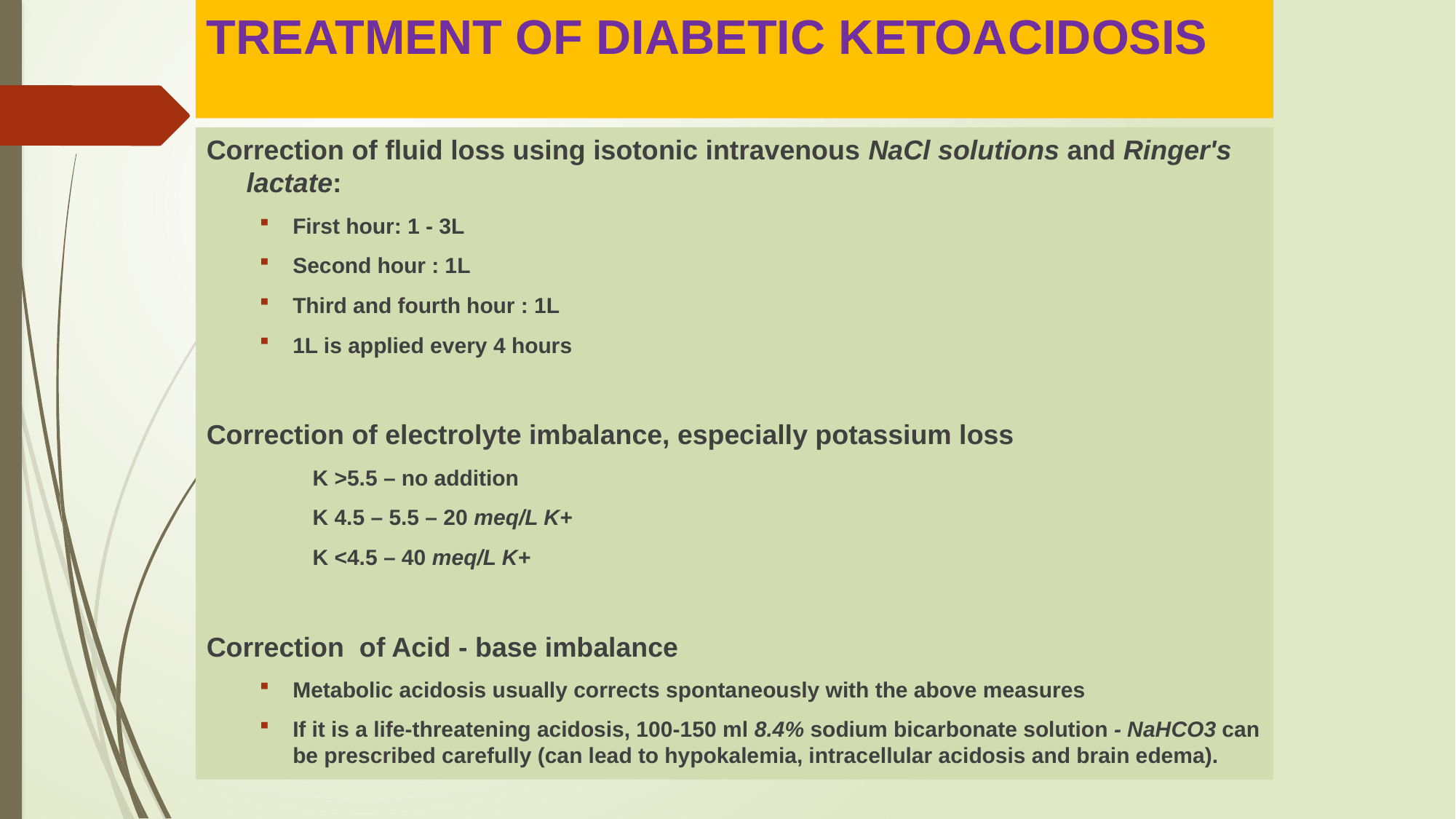

# TREATMENT OF DIABETIC KETOACIDOSIS
Correction of fluid loss using isotonic intravenous NaCl solutions and Ringer's lactate:
First hour: 1 - 3L
Second hour : 1L
Third and fourth hour : 1L
1L is applied every 4 hours

Correction of electrolyte imbalance, especially potassium loss
K >5.5 – no addition
K 4.5 – 5.5 – 20 meq/L K+
K <4.5 – 40 meq/L K+

Correction  of Acid - base imbalance
Metabolic acidosis usually corrects spontaneously with the above measures
If it is a life-threatening acidosis, 100-150 ml 8.4% sodium bicarbonate solution - NaHCO3 can be prescribed carefully (can lead to hypokalemia, intracellular acidosis and brain edema).